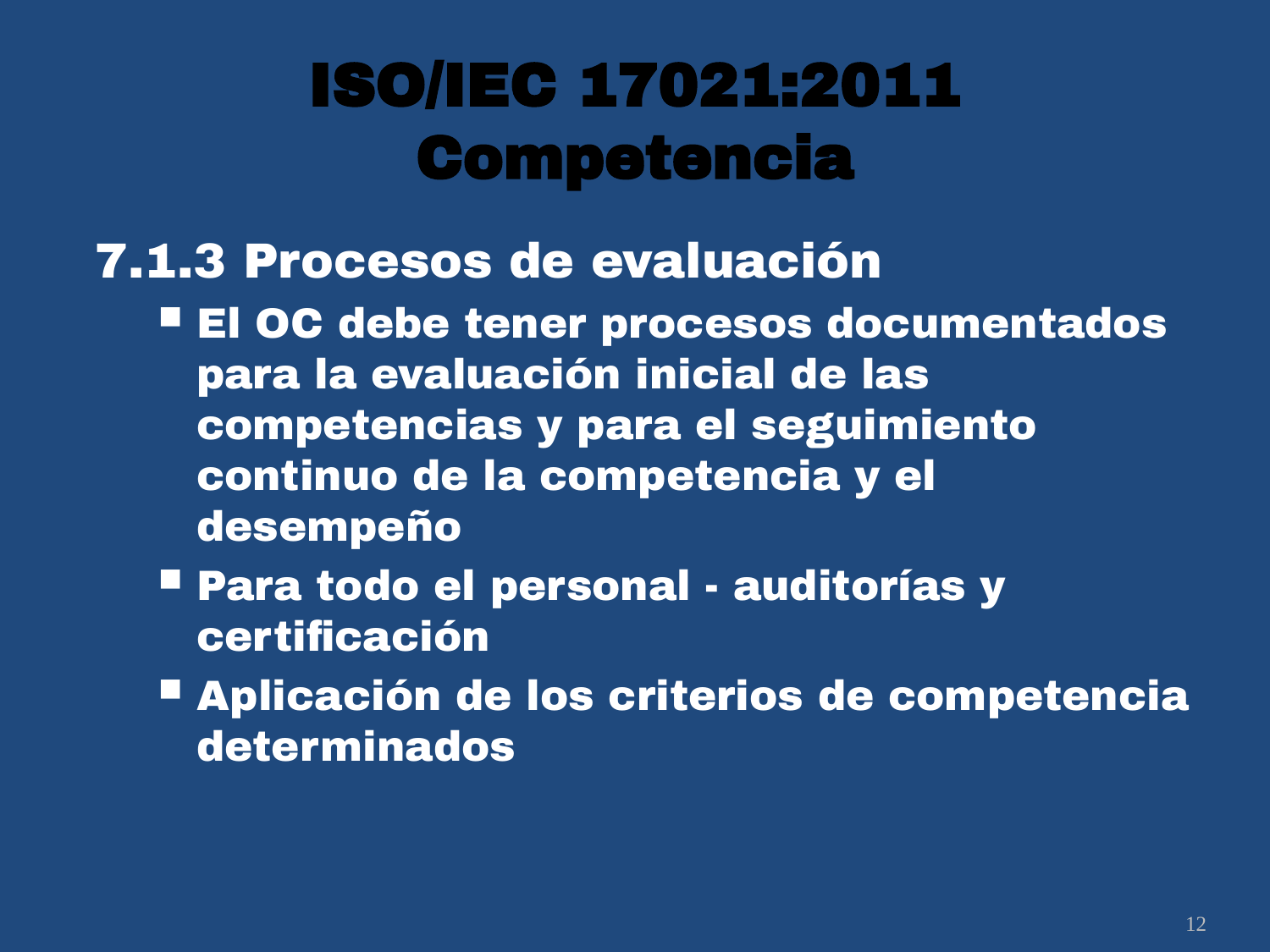

# ISO/IEC 17021:2011 Competencia
7.1.3 Procesos de evaluación
El OC debe tener procesos documentados para la evaluación inicial de las competencias y para el seguimiento continuo de la competencia y el desempeño
Para todo el personal - auditorías y certificación
Aplicación de los criterios de competencia determinados

12